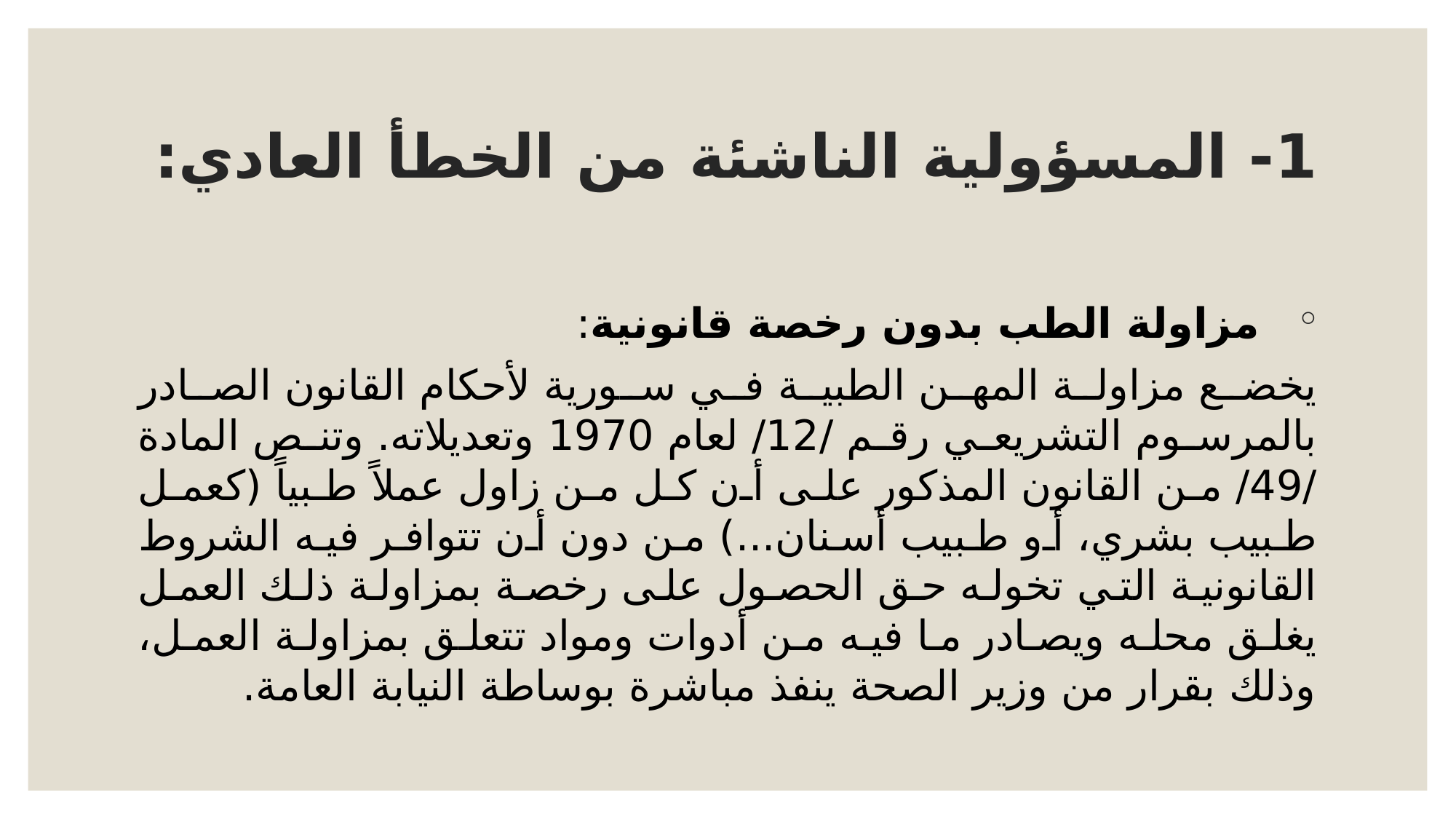

# 1- المسؤولية الناشئة من الخطأ العادي:

مزاولة الطب بدون رخصة قانونية:
يخضع مزاولة المهن الطبية في سورية لأحكام القانون الصادر بالمرسوم التشريعي رقم /12/ لعام 1970 وتعديلاته. وتنص المادة /49/ من القانون المذكور على أن كل من زاول عملاً طبياً (كعمل طبيب بشري، أو طبيب أسنان...) من دون أن تتوافر فيه الشروط القانونية التي تخوله حق الحصول على رخصة بمزاولة ذلك العمل يغلق محله ويصادر ما فيه من أدوات ومواد تتعلق بمزاولة العمل، وذلك بقرار من وزير الصحة ينفذ مباشرة بوساطة النيابة العامة.